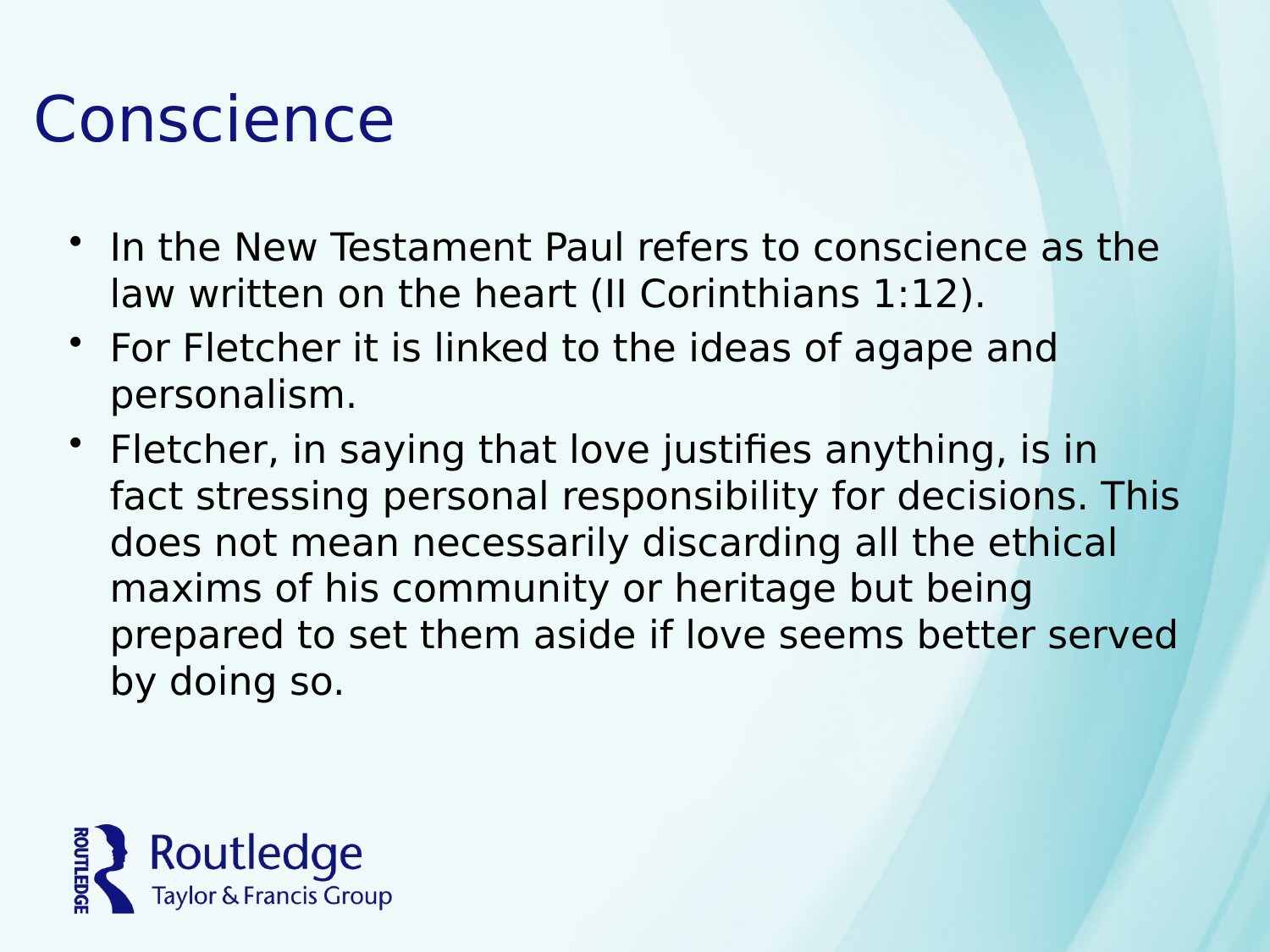

# Conscience
In the New Testament Paul refers to conscience as the law written on the heart (II Corinthians 1:12).
For Fletcher it is linked to the ideas of agape and personalism.
Fletcher, in saying that love justifies anything, is in fact stressing personal responsibility for decisions. This does not mean necessarily discarding all the ethical maxims of his community or heritage but being prepared to set them aside if love seems better served by doing so.